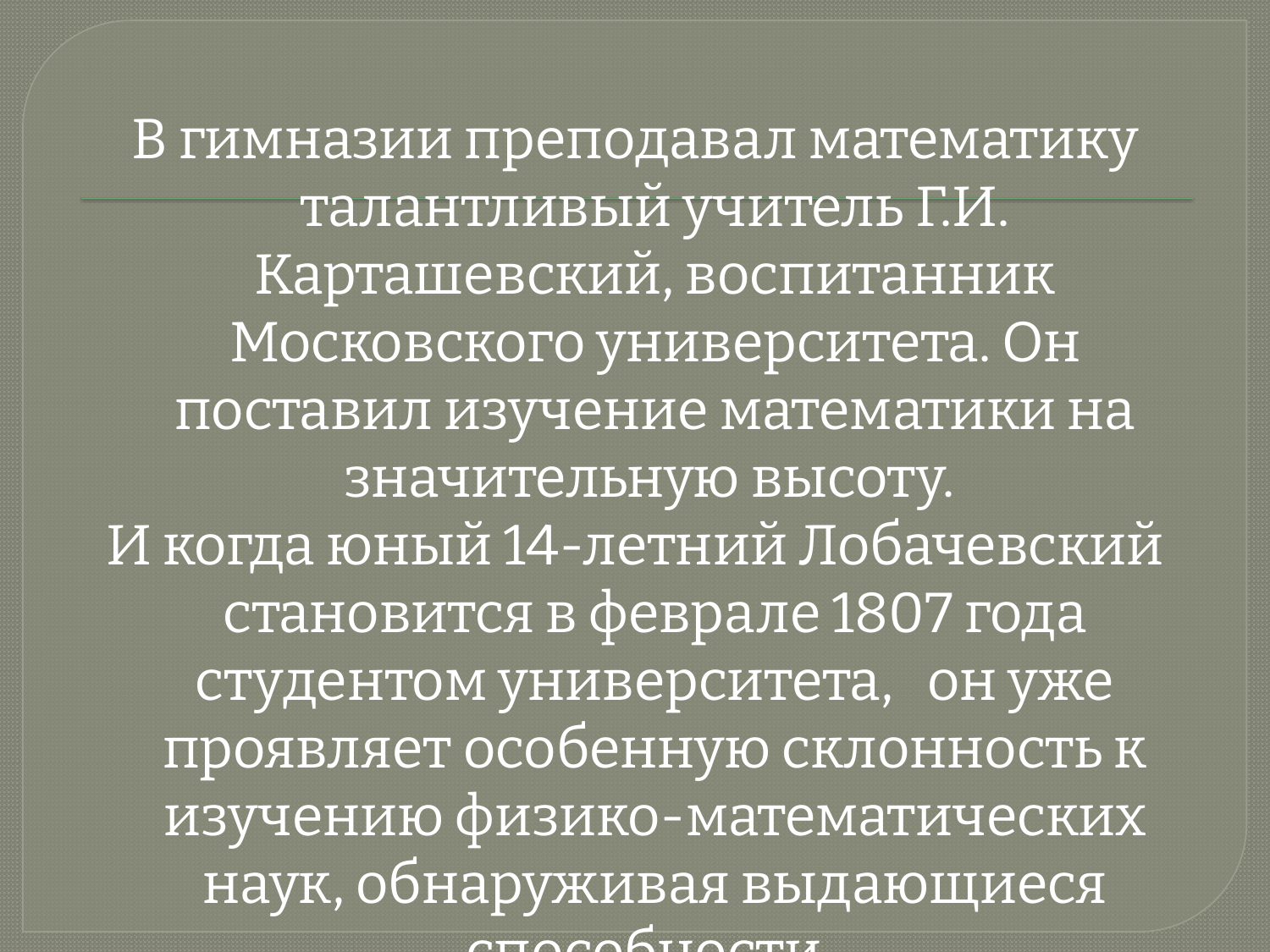

В гимназии преподавал математику талантливый учитель Г.И. Карташевский, воспитанник Московского университета. Он поставил изучение математики на значительную высоту.
И когда юный 14-летний Лобачевский становится в феврале 1807 года студентом университета,   он уже проявляет особенную склонность к изучению физико-математических наук, обнаруживая выдающиеся способности.